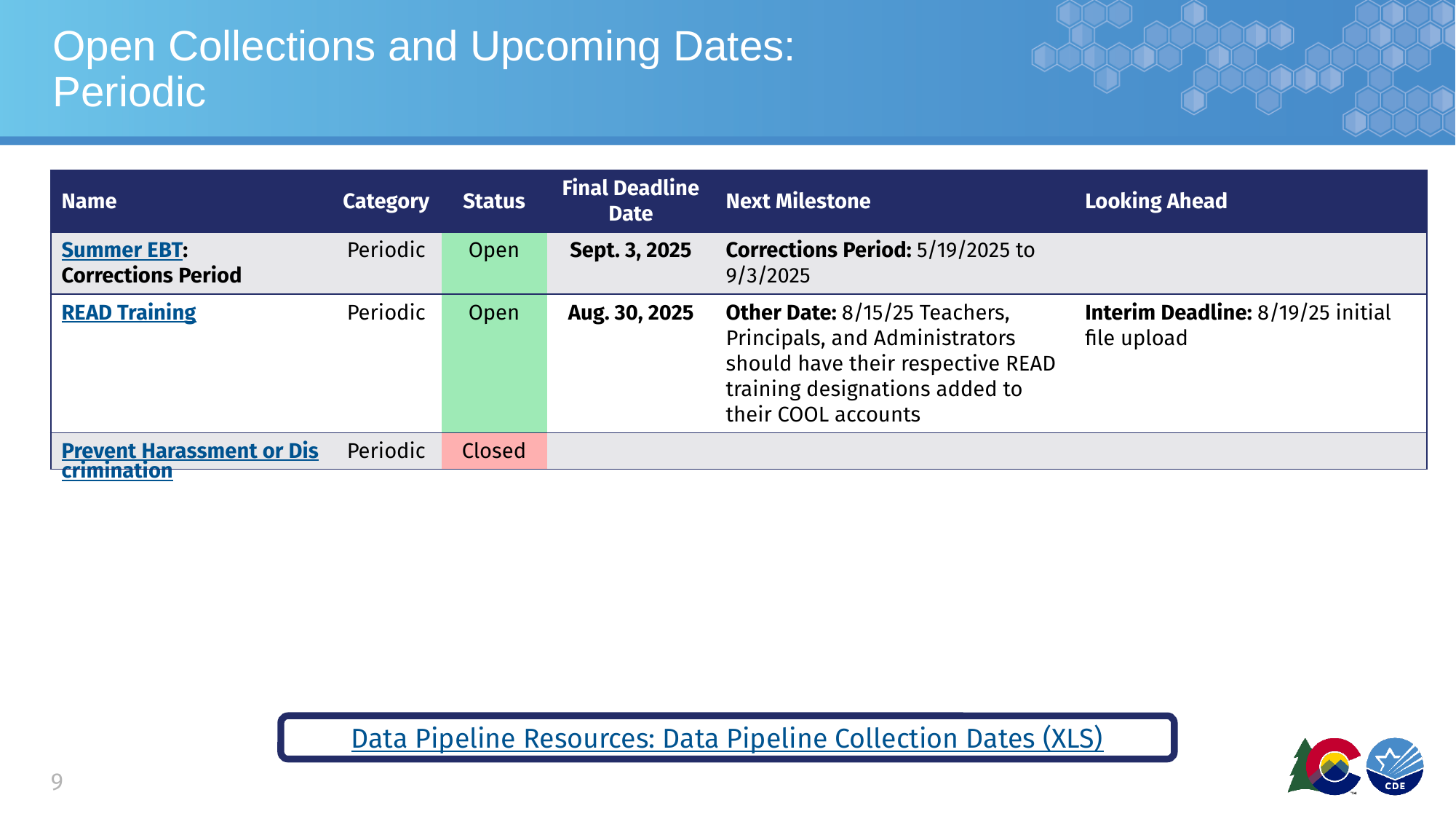

# Open Collections and Upcoming Dates: Periodic
| Name | Category | Status | Final Deadline Date | Next Milestone | Looking Ahead |
| --- | --- | --- | --- | --- | --- |
| Summer EBT: Corrections Period | Periodic | Open | Sept. 3, 2025 | Corrections Period: 5/19/2025 to 9/3/2025 |  |
| READ Training | Periodic | Open | Aug. 30, 2025 | Other Date: 8/15/25 Teachers, Principals, and Administrators should have their respective READ training designations added to their COOL accounts | Interim Deadline: 8/19/25 initial file upload |
| Prevent Harassment or Discrimination | Periodic | Closed |  |  |  |
Data Pipeline Resources: Data Pipeline Collection Dates (XLS)
9